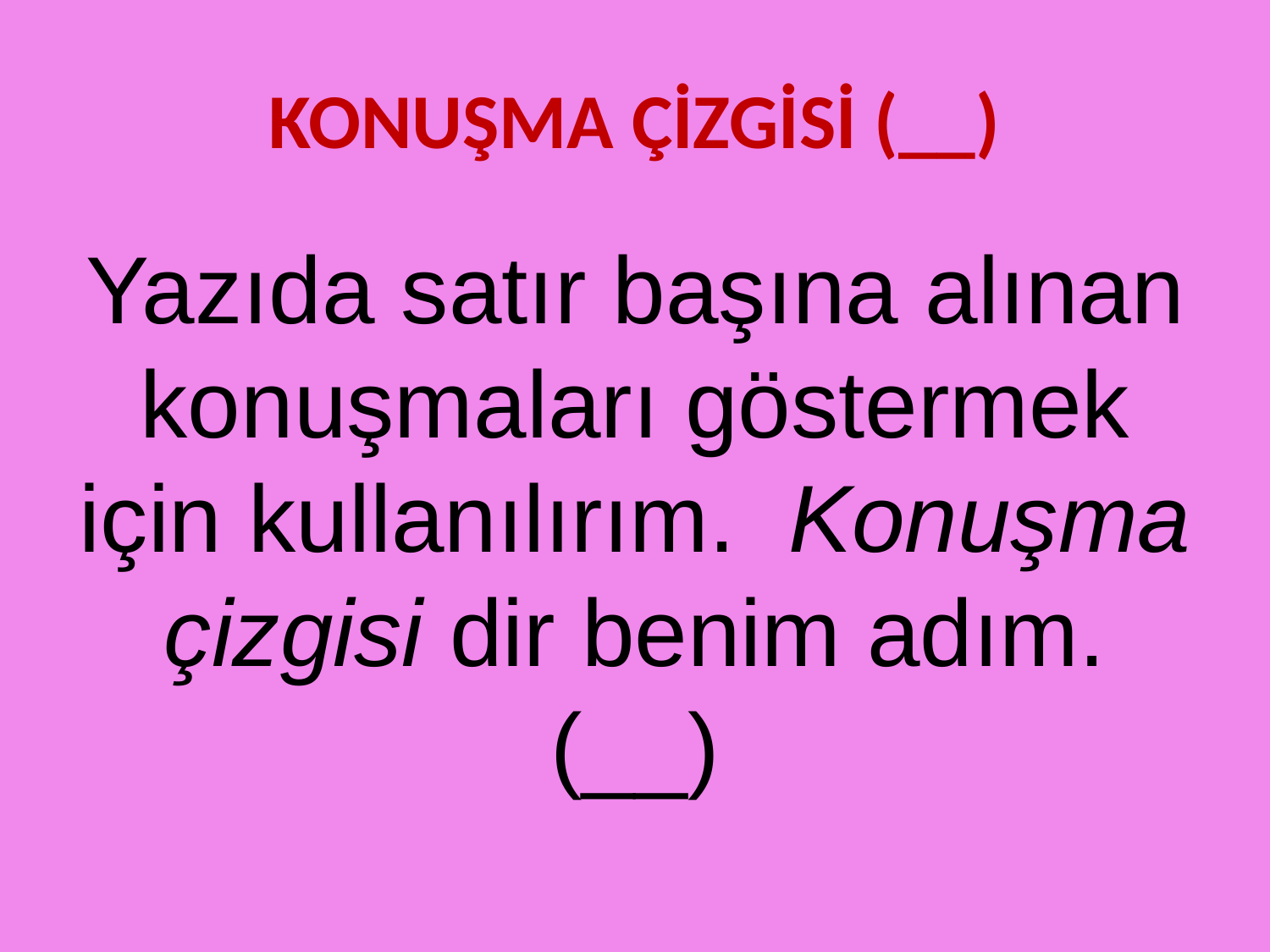

# KONUŞMA ÇİZGİSİ (__)
Yazıda satır başına alınan konuşmaları göstermek için kullanılırım.  Konuşma çizgisi dir benim adım. (__)